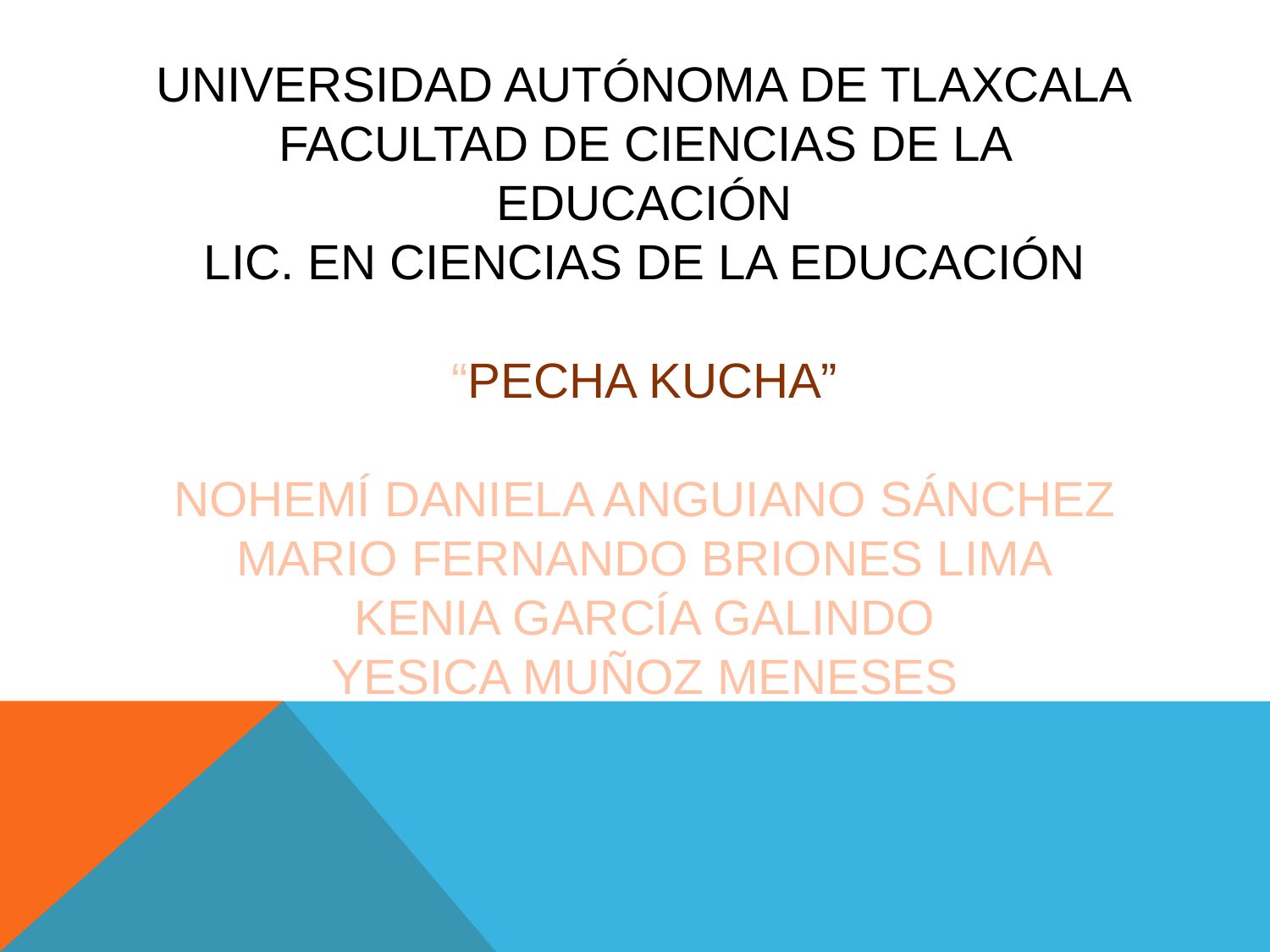

# UNIVERSIDAD AUTÓNOMA DE TLAXCALA FACULTAD DE CIENCIAS DE LA EDUCACIÓN LIC. EN CIENCIAS DE LA EDUCACIÓN “PECHA KUCHA” NOHEMÍ DANIELA ANGUIANO SÁNCHEZ MARIO FERNANDO BRIONES LIMA KENIA GARCÍA GALINDO YESICA MUÑOZ MENESES